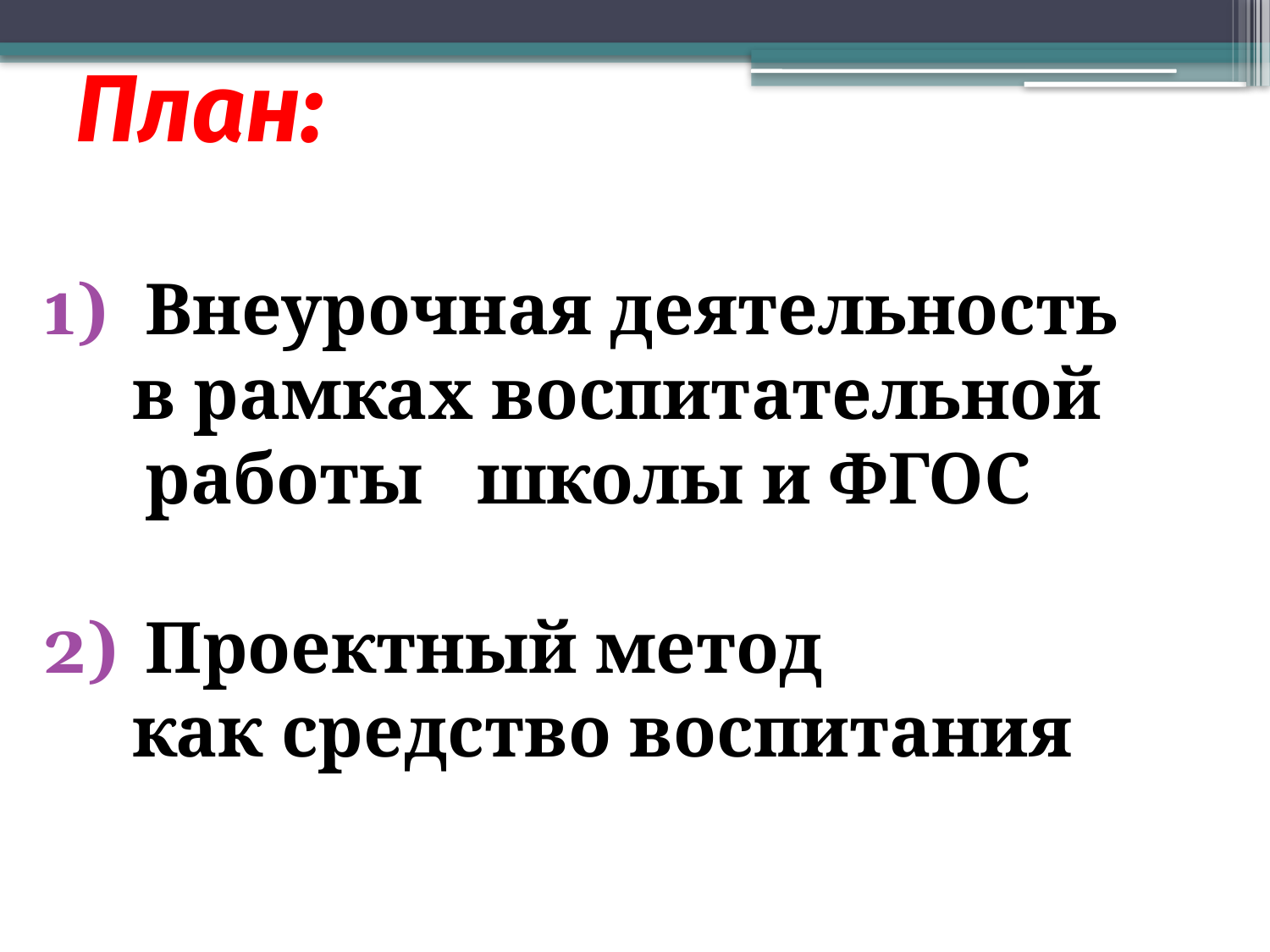

# План:
Внеурочная деятельность
     в рамках воспитательной работы   школы и ФГОС

Проектный метод
     как средство воспитания